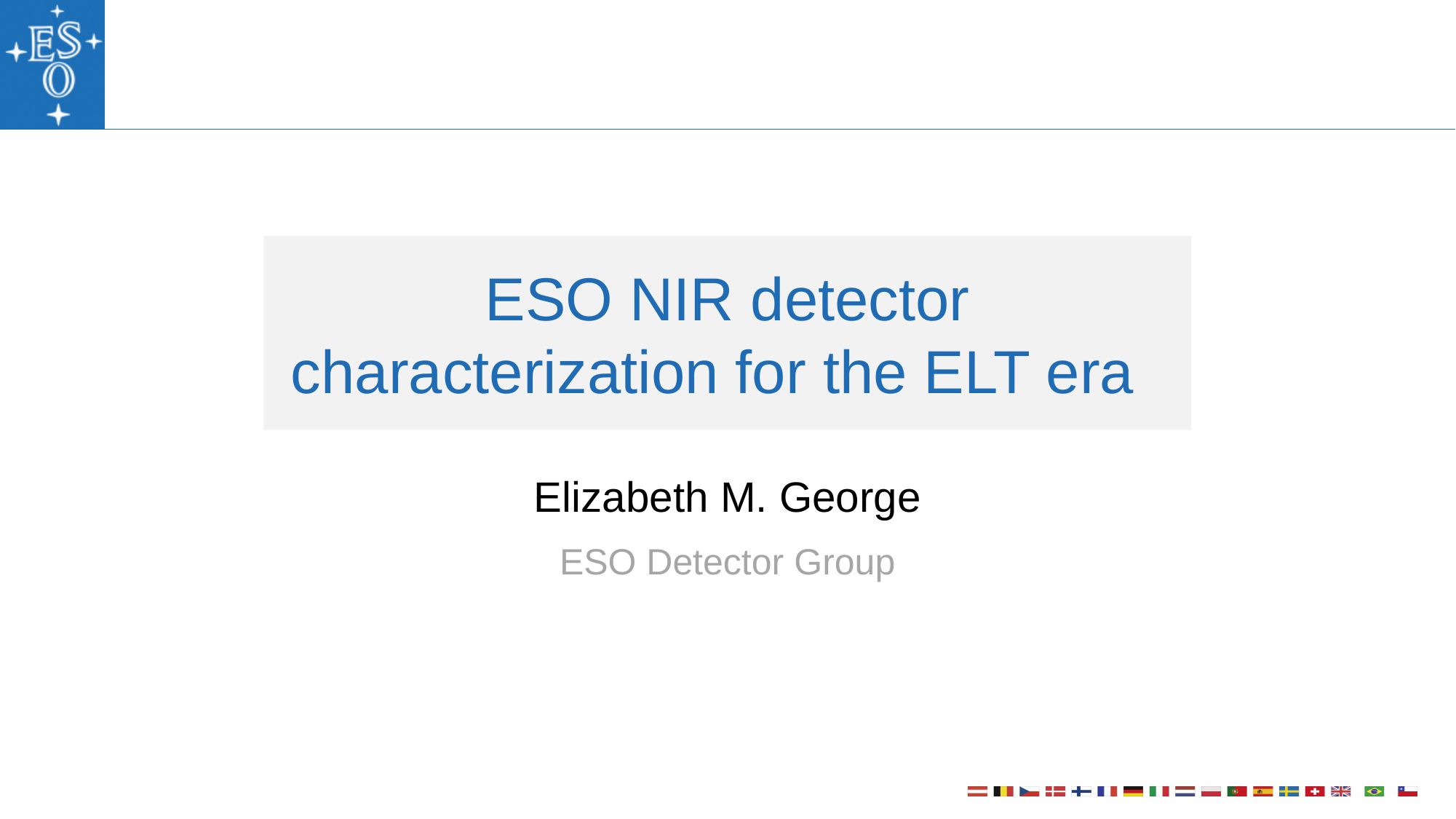

# ESO NIR detector characterization for the ELT era
Elizabeth M. George
ESO Detector Group